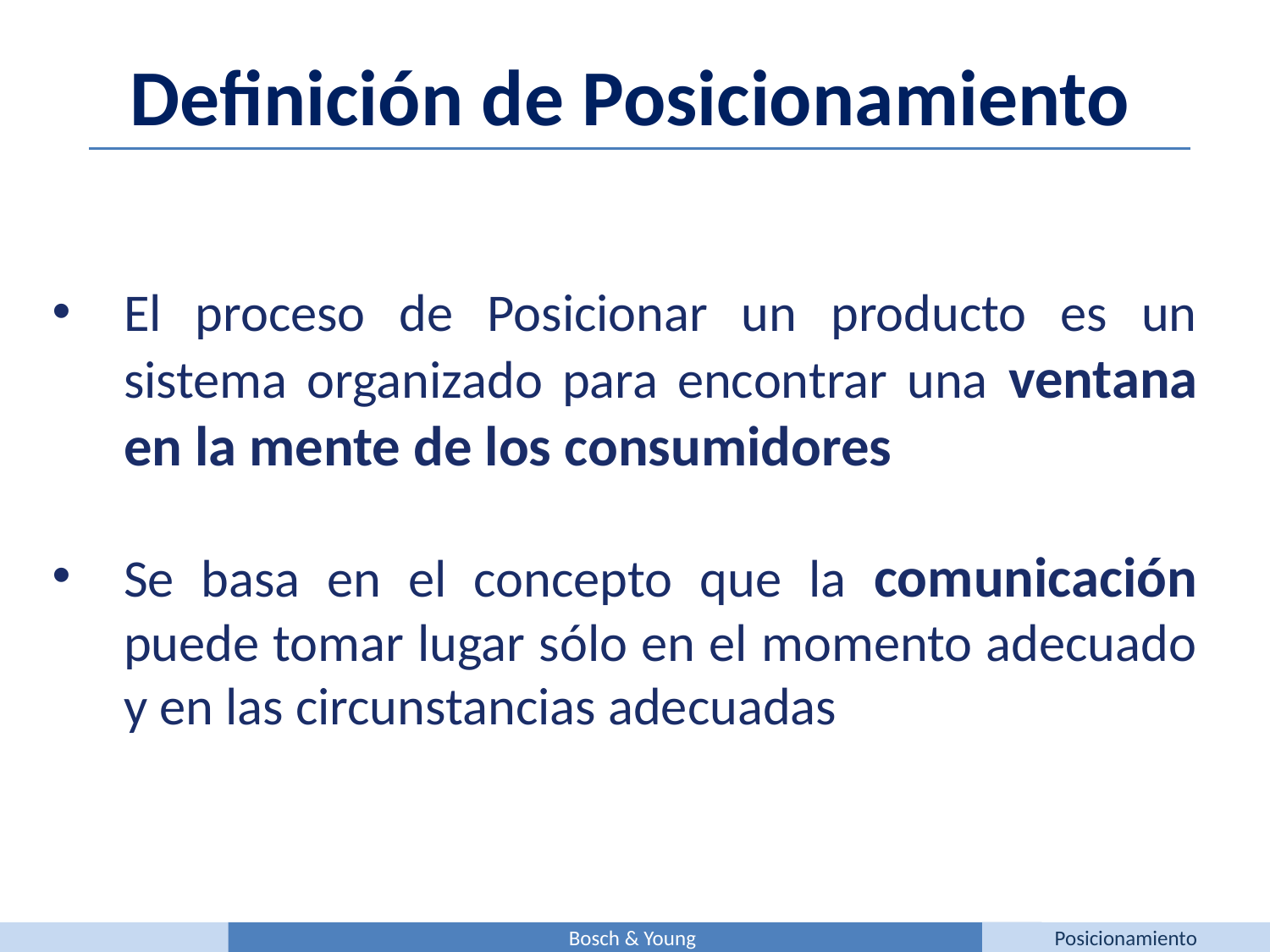

Definición de Posicionamiento
El proceso de Posicionar un producto es un sistema organizado para encontrar una ventana en la mente de los consumidores

Se basa en el concepto que la comunicación puede tomar lugar sólo en el momento adecuado y en las circunstancias adecuadas

Bosch & Young
Posicionamiento